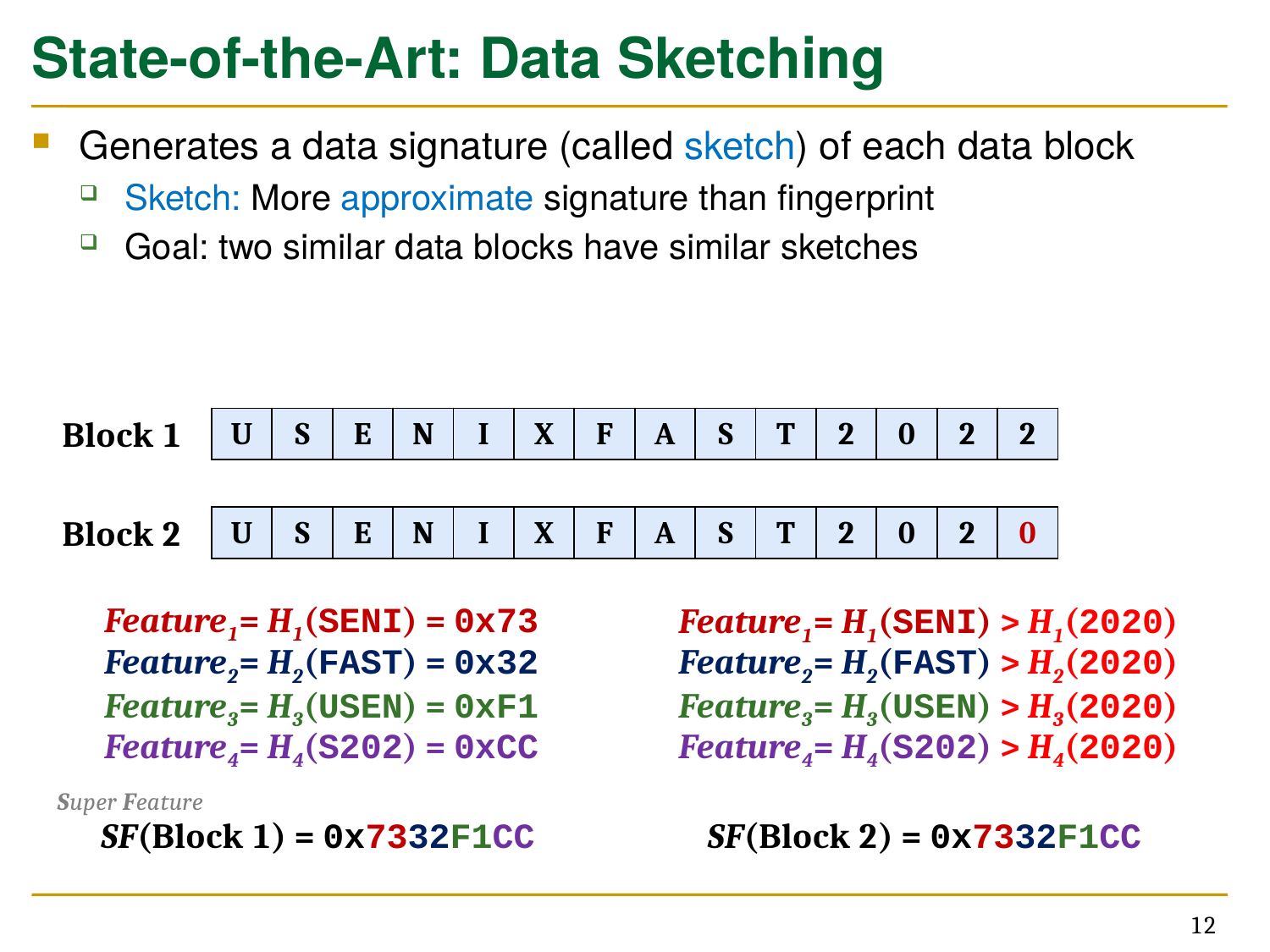

# State-of-the-Art: Data Sketching
Generates a data signature (called sketch) of each data block
Sketch: More approximate signature than fingerprint
Goal: two similar data blocks have similar sketches
| U | S | E | N | I | X | F | A | S | T | 2 | 0 | 2 | 2 |
| --- | --- | --- | --- | --- | --- | --- | --- | --- | --- | --- | --- | --- | --- |
Block 1
| U | S | E | N | I | X | F | A | S | T | 2 | 0 | 2 | 0 |
| --- | --- | --- | --- | --- | --- | --- | --- | --- | --- | --- | --- | --- | --- |
Block 2
Feature1= H1(SENI) = 0x73
Feature1= H1(SENI) > H1(2020)
Feature2= H2(FAST) = 0x32
Feature2= H2(FAST) > H2(2020)
Feature3= H3(USEN) = 0xF1
Feature3= H3(USEN) > H3(2020)
Feature4= H4(S202) = 0xCC
Feature4= H4(S202) > H4(2020)
Super Feature
SF(Block 1) = 0x7332F1CC
SF(Block 2) = 0x7332F1CC
12